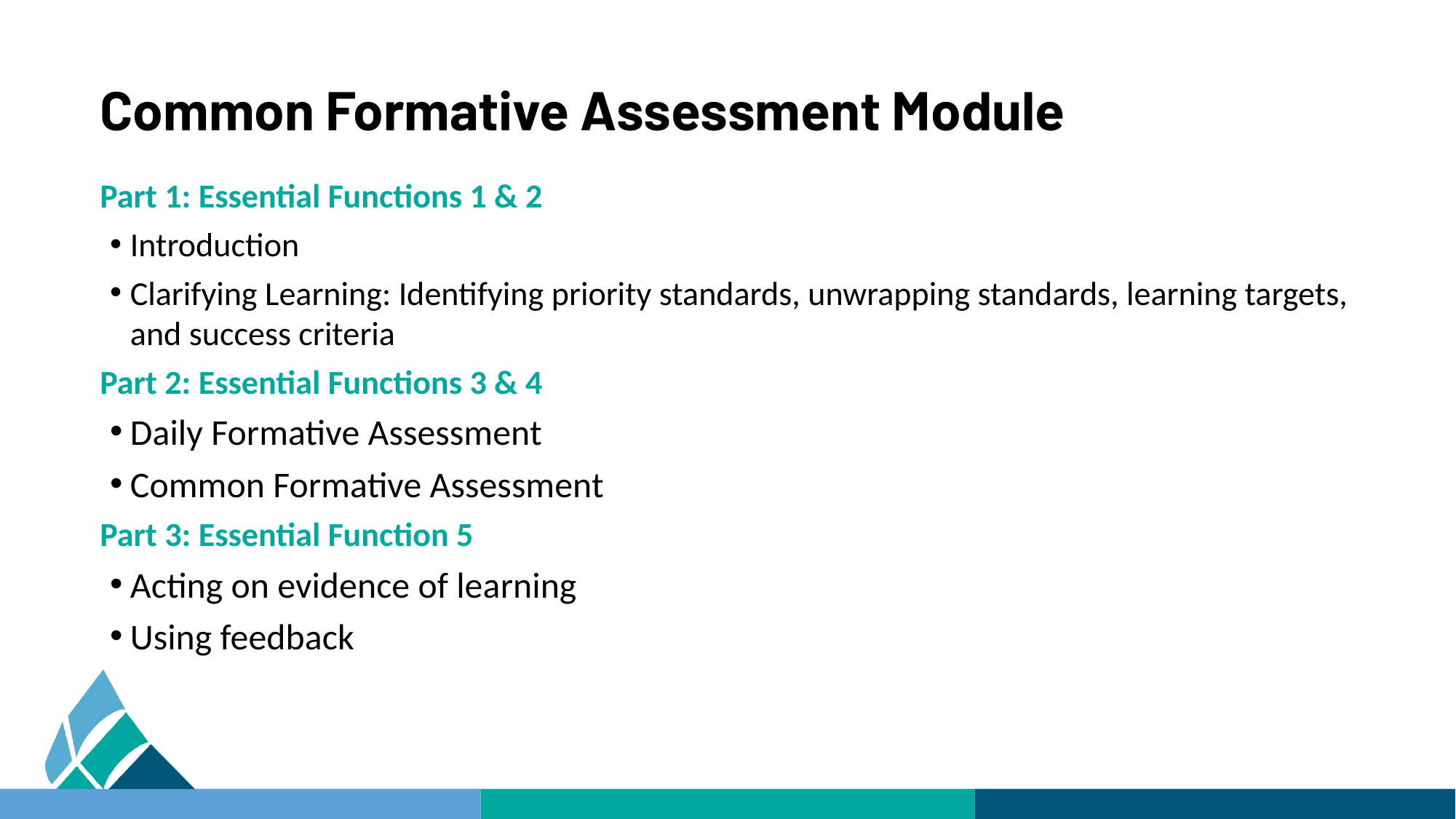

# Common Formative Assessment Module
Part 1: Essential Functions 1 & 2
Introduction
Clarifying Learning: Identifying priority standards, unwrapping standards, learning targets, and success criteria
Part 2: Essential Functions 3 & 4
Daily Formative Assessment
Common Formative Assessment
Part 3: Essential Function 5
Acting on evidence of learning
Using feedback